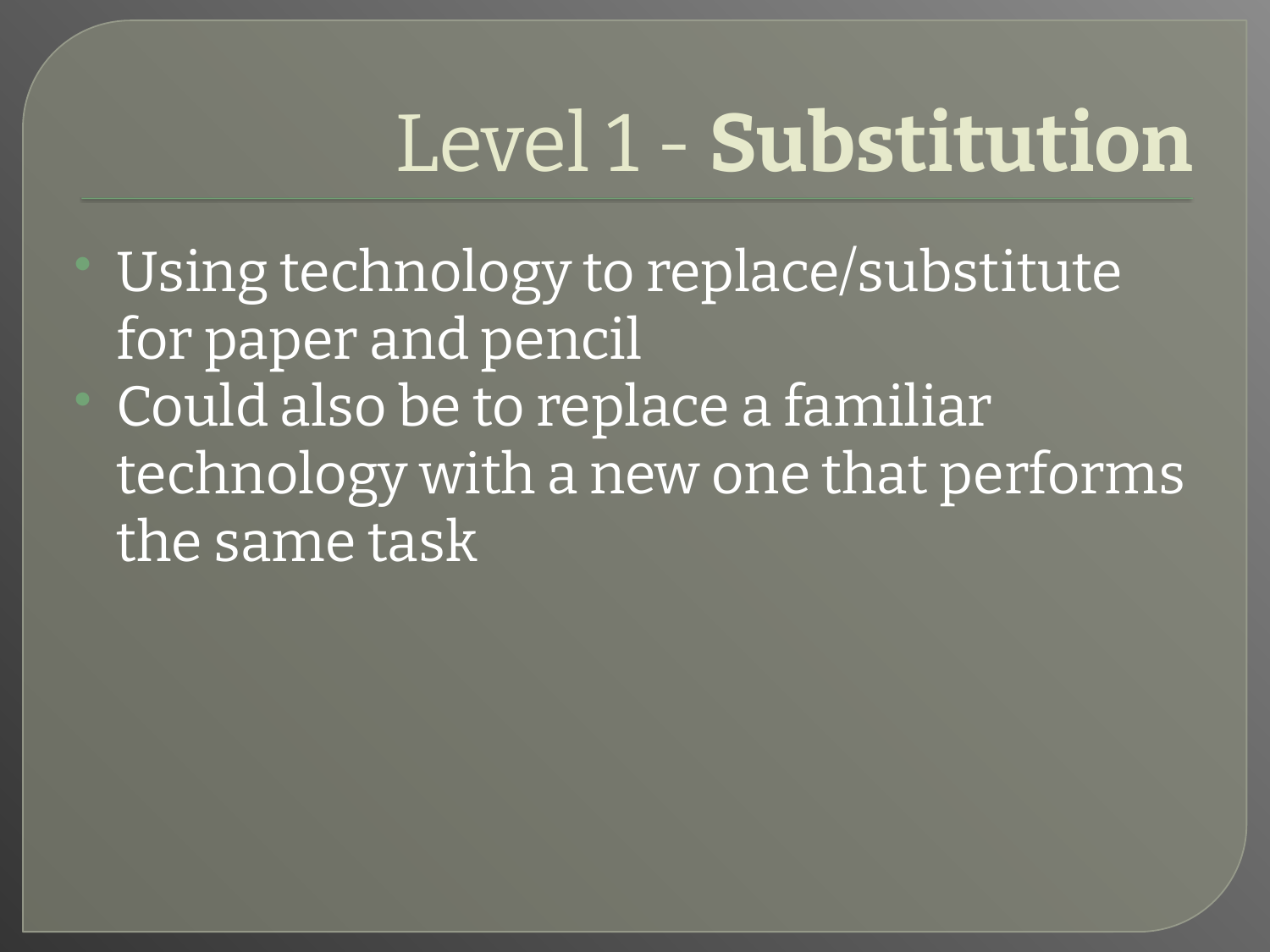

# Level 1 - Substitution
Using technology to replace/substitute for paper and pencil
Could also be to replace a familiar technology with a new one that performs the same task